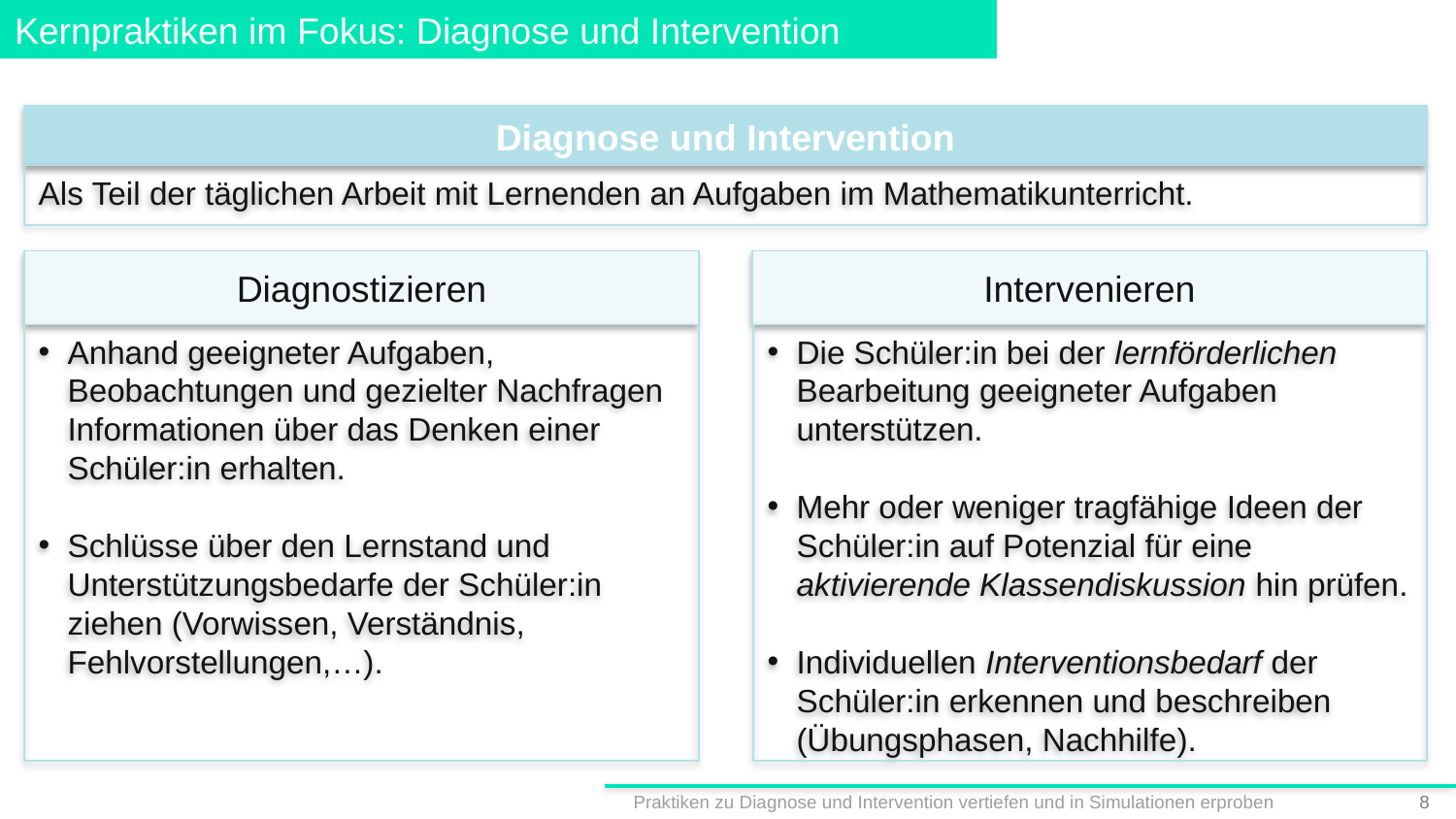

# Kernpraktiken im Fokus: Diagnose und Intervention

Diagnose und Intervention
Als Teil der täglichen Arbeit mit Lernenden an Aufgaben im Mathematikunterricht.
Diagnostizieren
Intervenieren
Die Schüler:in bei der lernförderlichen Bearbeitung geeigneter Aufgaben unterstützen.

Mehr oder weniger tragfähige Ideen der Schüler:in auf Potenzial für eine aktivierende Klassendiskussion hin prüfen.

Individuellen Interventionsbedarf der Schüler:in erkennen und beschreiben (Übungsphasen, Nachhilfe).
Anhand geeigneter Aufgaben, Beobachtungen und gezielter Nachfragen Informationen über das Denken einer Schüler:in erhalten.

Schlüsse über den Lernstand und Unterstützungsbedarfe der Schüler:in ziehen (Vorwissen, Verständnis, Fehlvorstellungen,…).
Praktiken zu Diagnose und Intervention vertiefen und in Simulationen erproben
8